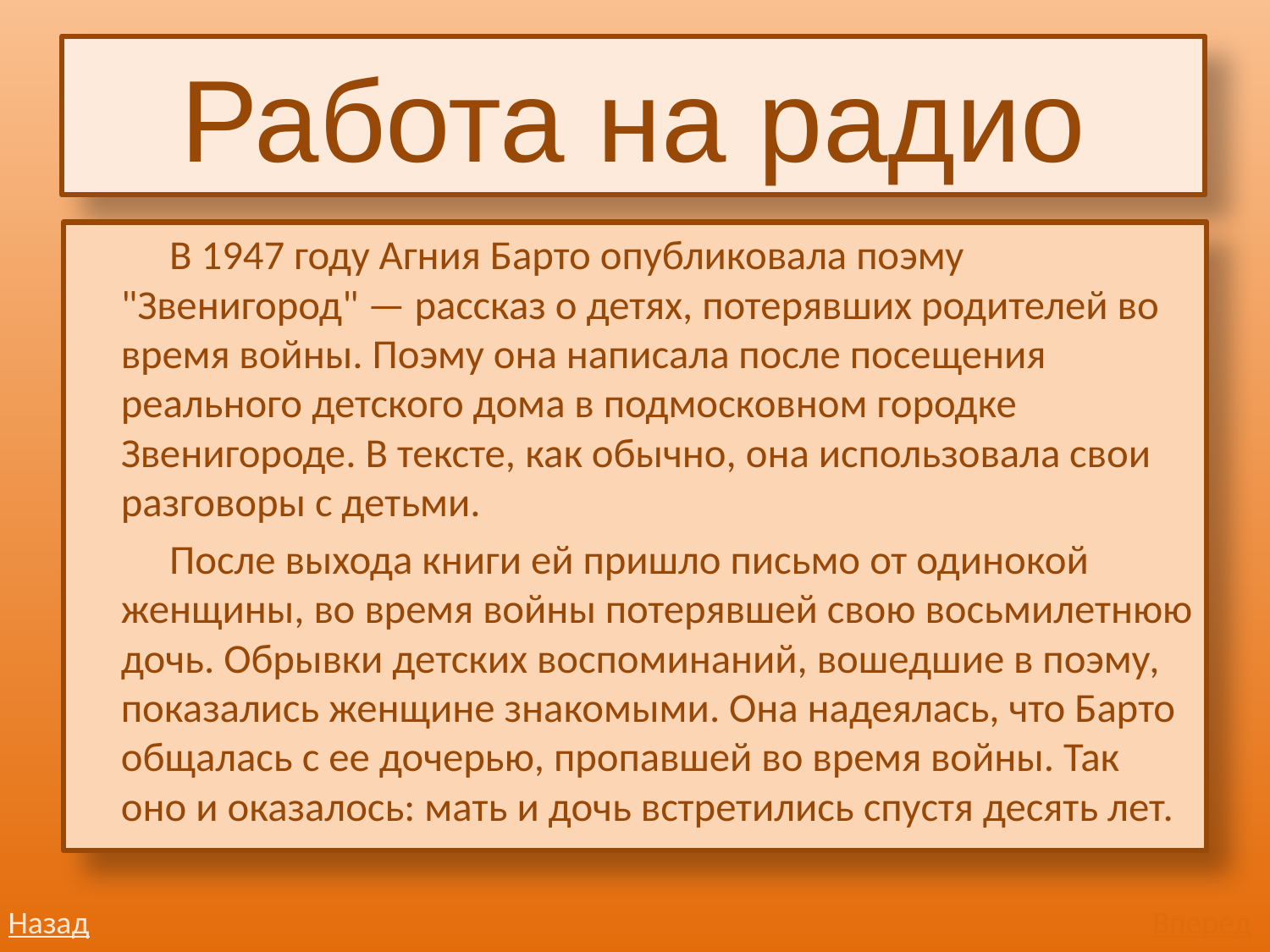

# Работа на радио
          В 1947 году Агния Барто опубликовала поэму "Звенигород" — рассказ о детях, потерявших родителей во время войны. Поэму она написала после посещения реального детского дома в подмосковном городке Звенигороде. В тексте, как обычно, она использовала свои разговоры с детьми.
          После выхода книги ей пришло письмо от одинокой женщины, во время войны потерявшей свою восьмилетнюю дочь. Обрывки детских воспоминаний, вошедшие в поэму, показались женщине знакомыми. Она надеялась, что Барто общалась с ее дочерью, пропавшей во время войны. Так оно и оказалось: мать и дочь встретились спустя десять лет.
Назад
Вперед